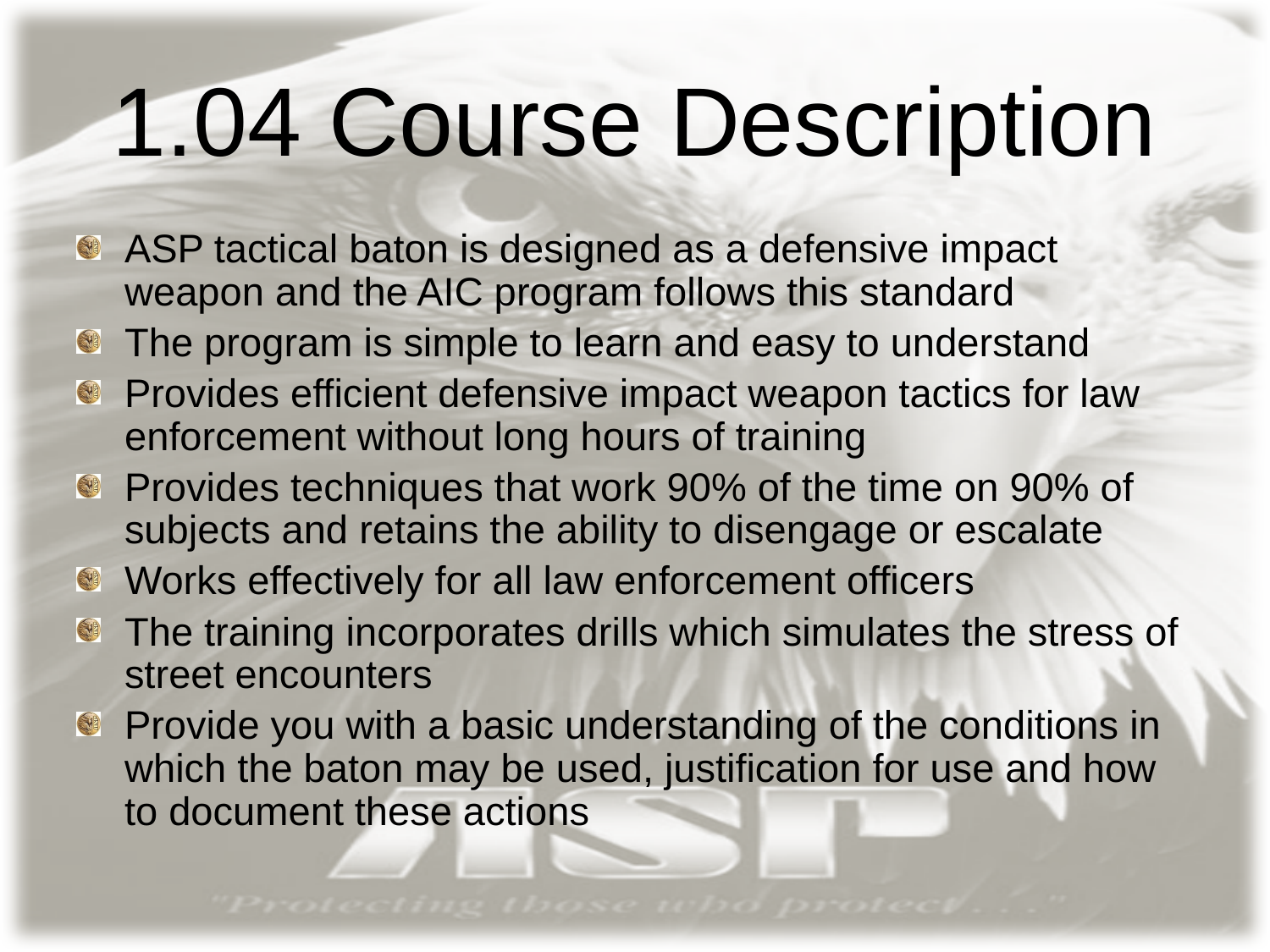

# 1.04 Course Description
ASP tactical baton is designed as a defensive impact weapon and the AIC program follows this standard
The program is simple to learn and easy to understand
Provides efficient defensive impact weapon tactics for law enforcement without long hours of training
Provides techniques that work 90% of the time on 90% of subjects and retains the ability to disengage or escalate
Works effectively for all law enforcement officers
The training incorporates drills which simulates the stress of street encounters
Provide you with a basic understanding of the conditions in which the baton may be used, justification for use and how to document these actions